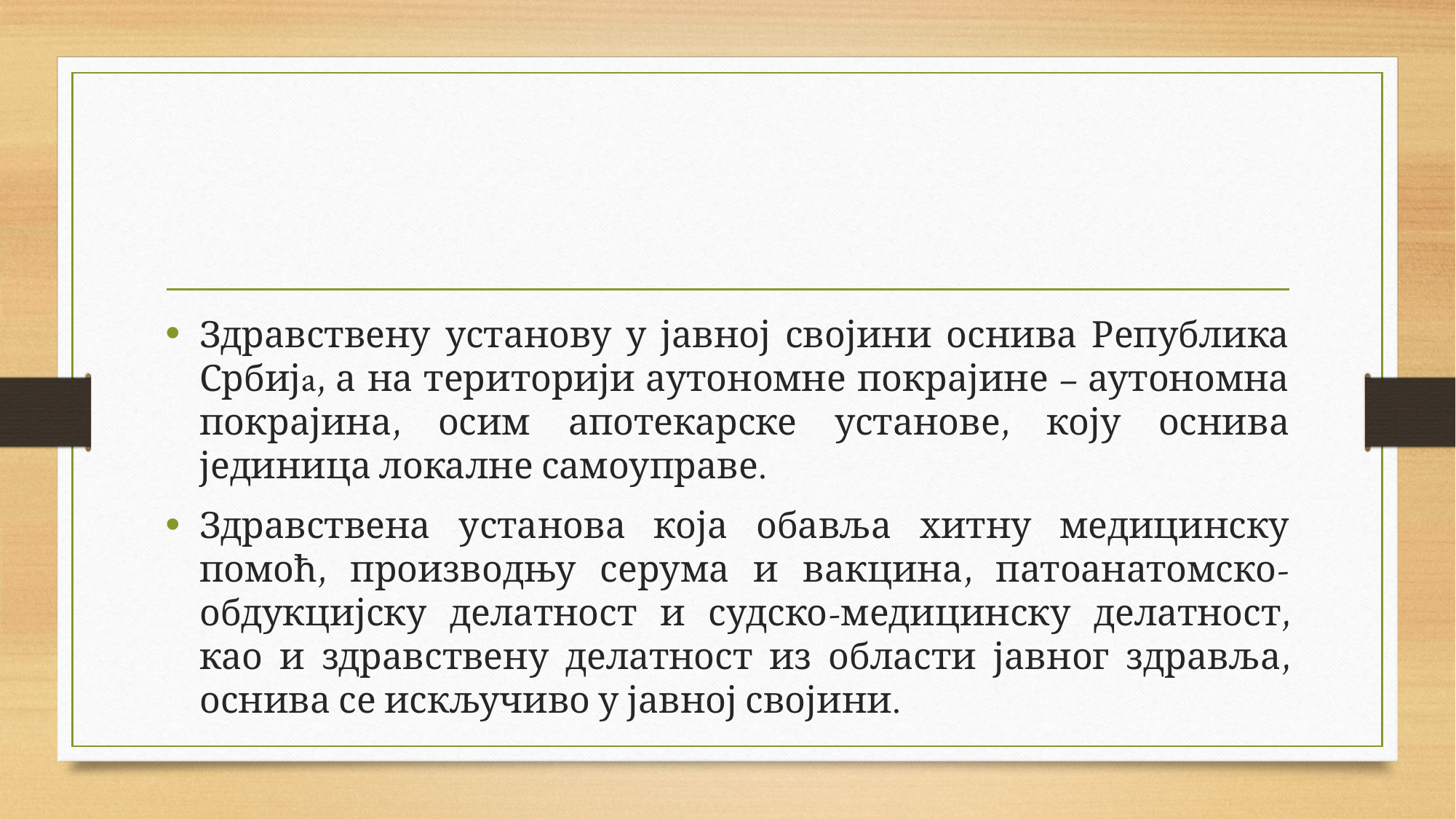

#
Здравствену установу у јавној својини оснива Република Србијa, а на територији аутономне покрајине – аутономна покрајина, осим апотекарске установе, коју оснива јединица локалне самоуправе.
Здравствена установа која обавља хитну медицинску помоћ, производњу серума и вакцина, патоанатомско-обдукцијску делатност и судско-медицинску делатност, као и здравствену делатност из области јавног здравља, оснива се искључиво у јавној својини.